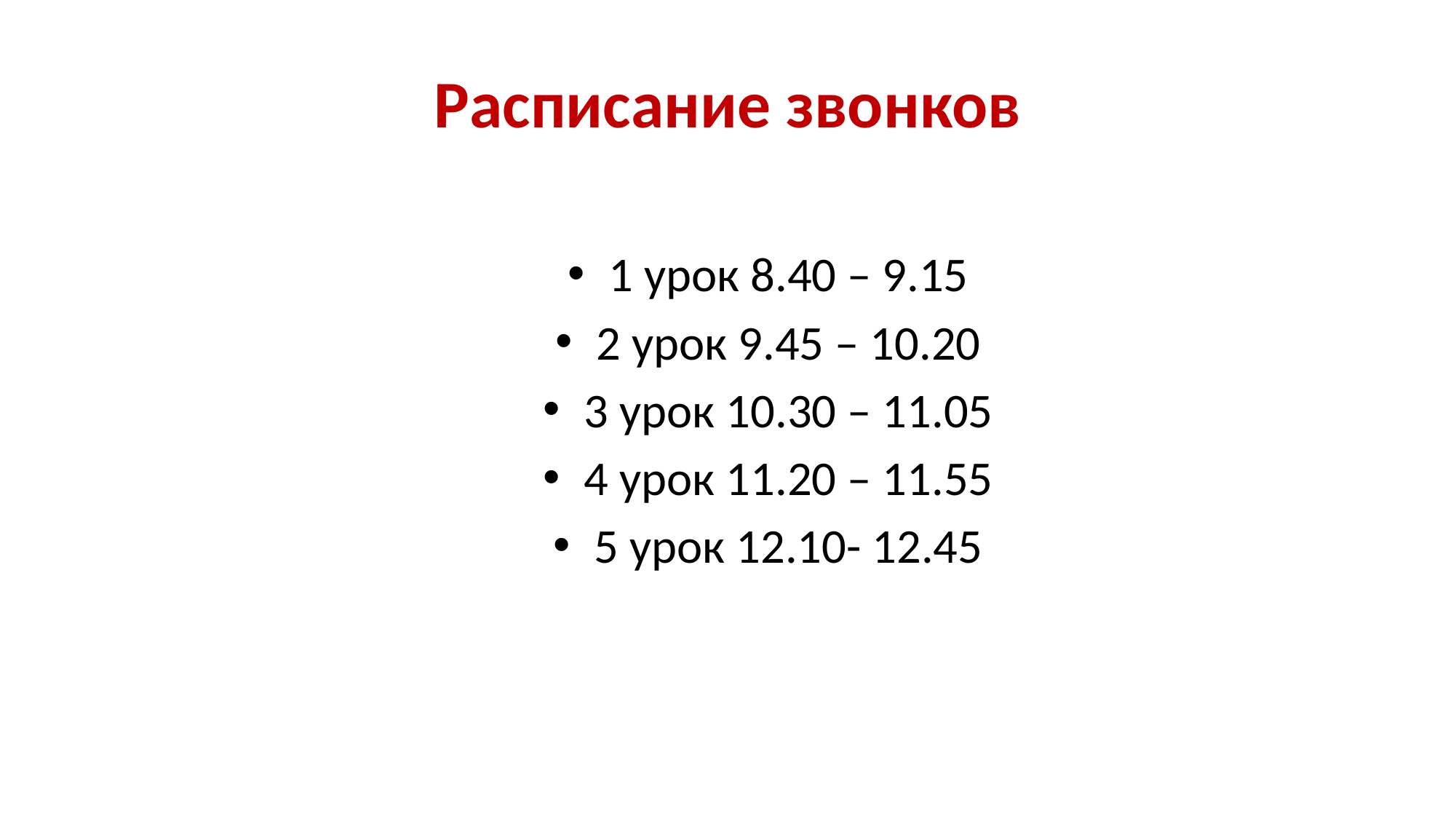

# Расписание звонков
1 урок 8.40 – 9.15
2 урок 9.45 – 10.20
3 урок 10.30 – 11.05
4 урок 11.20 – 11.55
5 урок 12.10- 12.45